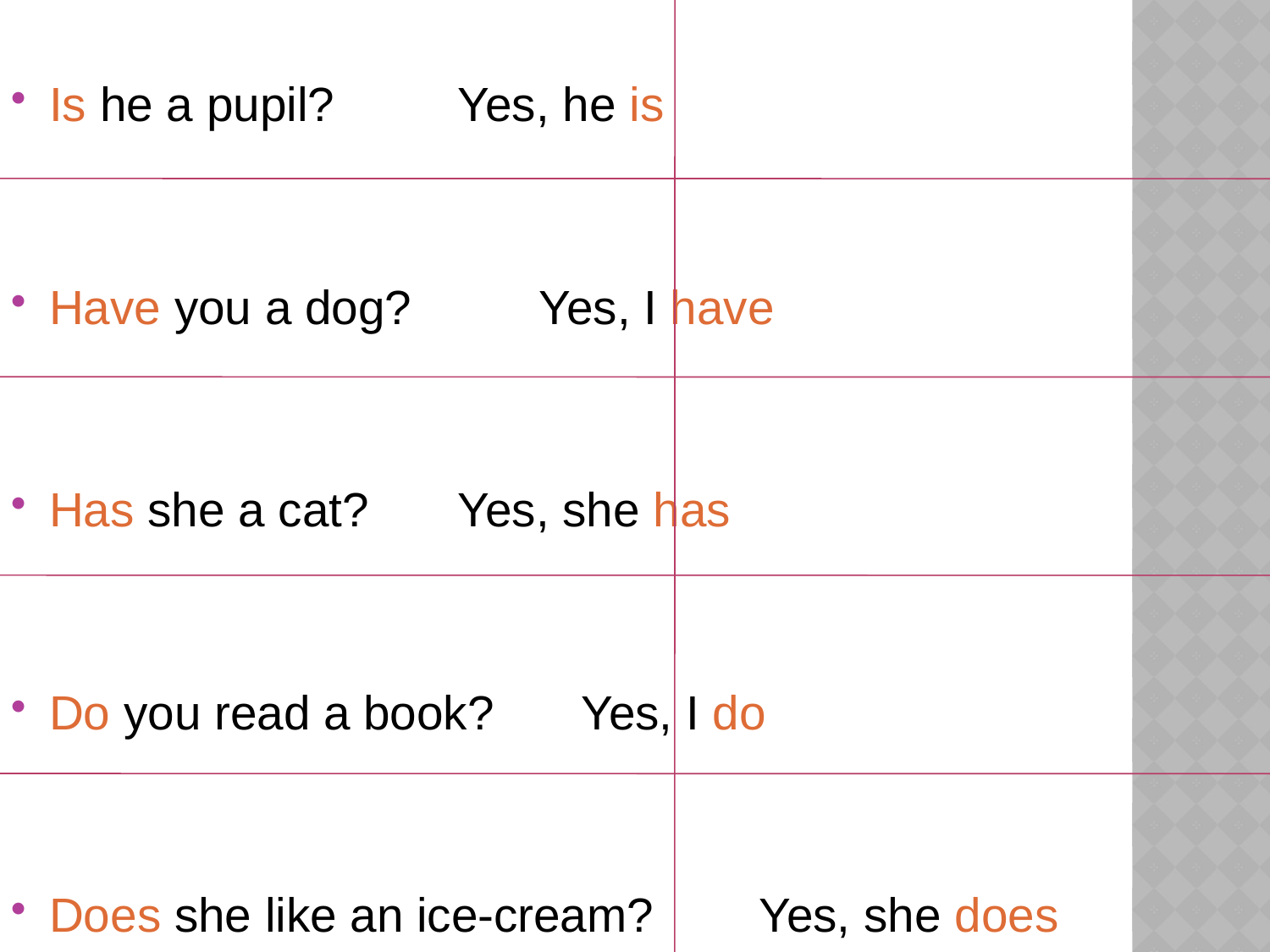

Is he a pupil?			   Yes, he is

Have you a dog?		         Yes, I have

Has she a cat?			   Yes, she has

Do you read a book?		   Yes, I do

Does she like an ice-cream?        Yes, she does